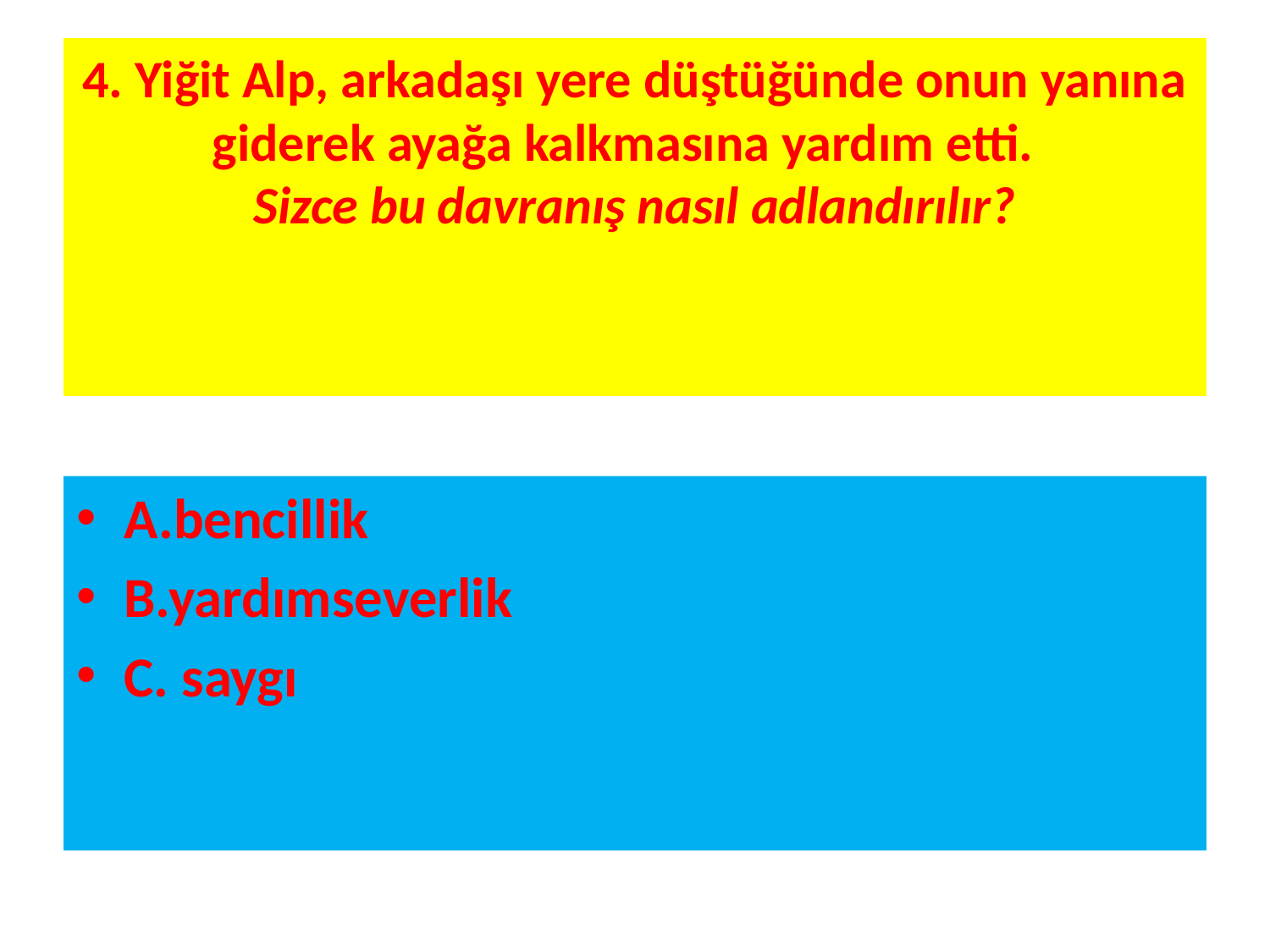

# 4. Yiğit Alp, arkadaşı yere düştüğünde onun yanına giderek ayağa kalkmasına yardım etti. Sizce bu davranış nasıl adlandırılır?
A.bencillik
B.yardımseverlik
C. saygı